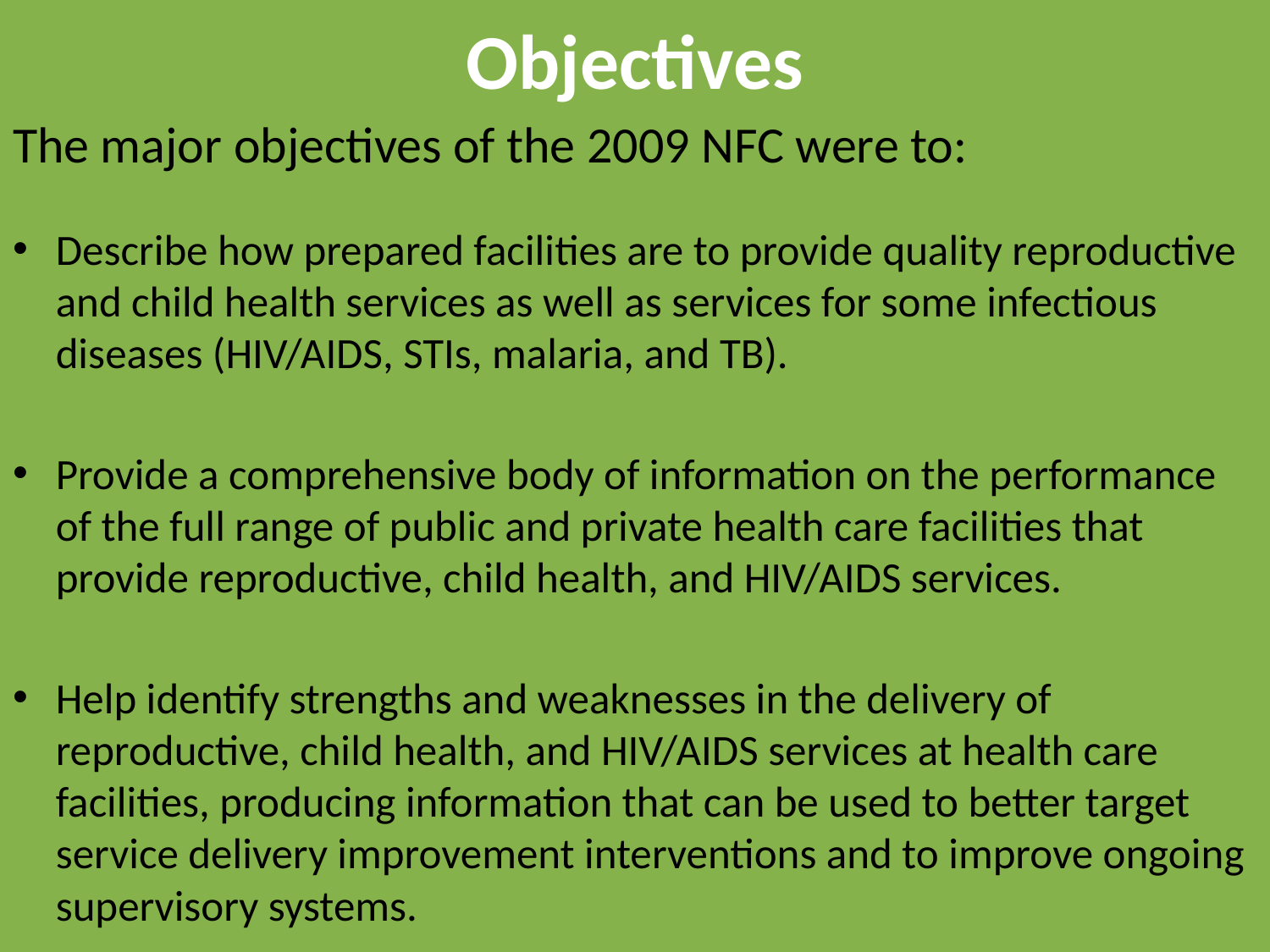

# Objectives
The major objectives of the 2009 NFC were to:

Describe how prepared facilities are to provide quality reproductive and child health services as well as services for some infectious diseases (HIV/AIDS, STIs, malaria, and TB).

Provide a comprehensive body of information on the performance of the full range of public and private health care facilities that provide reproductive, child health, and HIV/AIDS services.

Help identify strengths and weaknesses in the delivery of reproductive, child health, and HIV/AIDS services at health care facilities, producing information that can be used to better target service delivery improvement interventions and to improve ongoing supervisory systems.